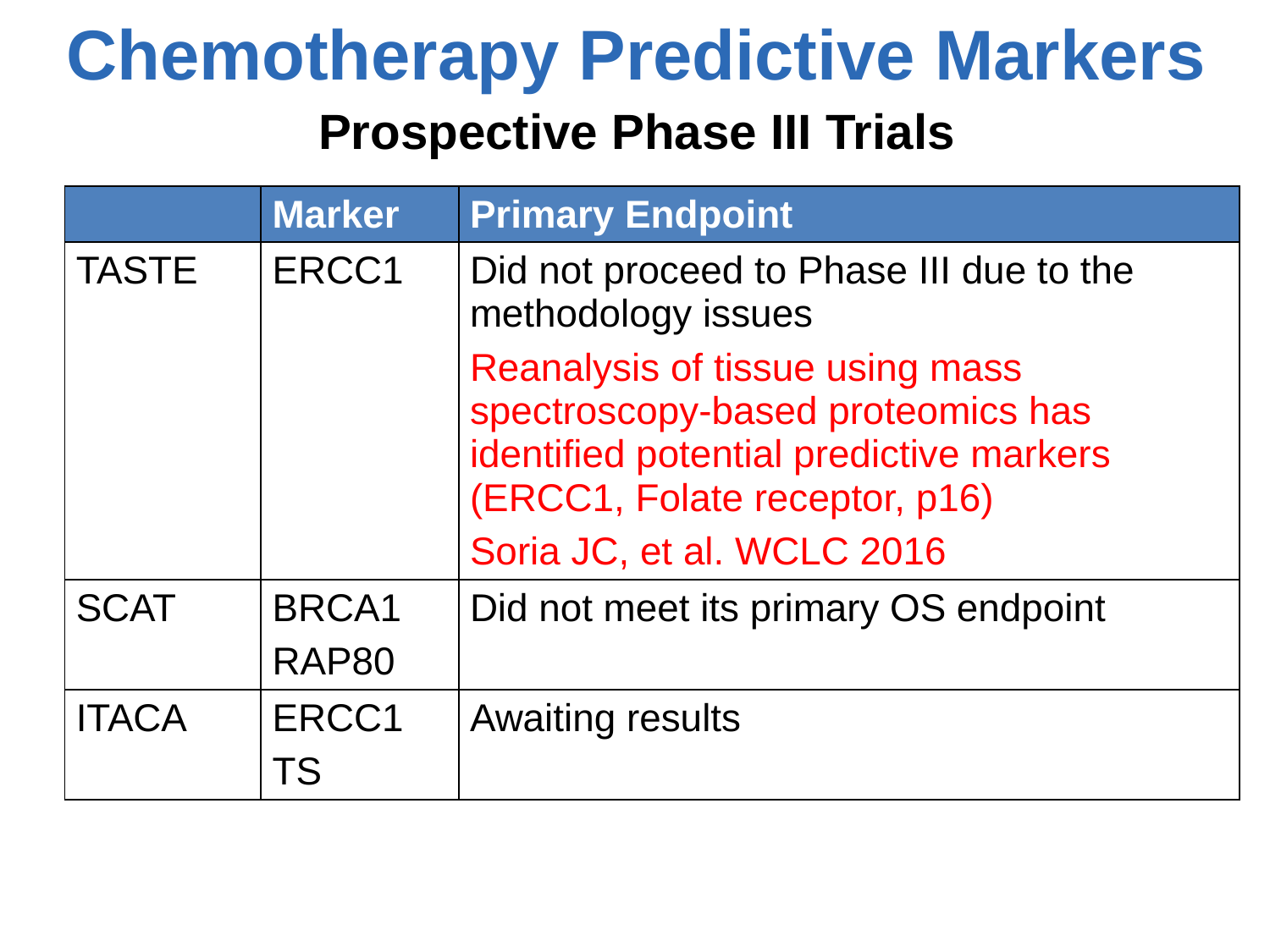

Chemotherapy Predictive Markers
# Prospective Phase III Trials
|  | Marker | Primary Endpoint |
| --- | --- | --- |
| TASTE | ERCC1 | Did not proceed to Phase III due to the methodology issues Reanalysis of tissue using mass spectroscopy-based proteomics has identified potential predictive markers (ERCC1, Folate receptor, p16) Soria JC, et al. WCLC 2016 |
| SCAT | BRCA1 RAP80 | Did not meet its primary OS endpoint |
| ITACA | ERCC1 TS | Awaiting results |